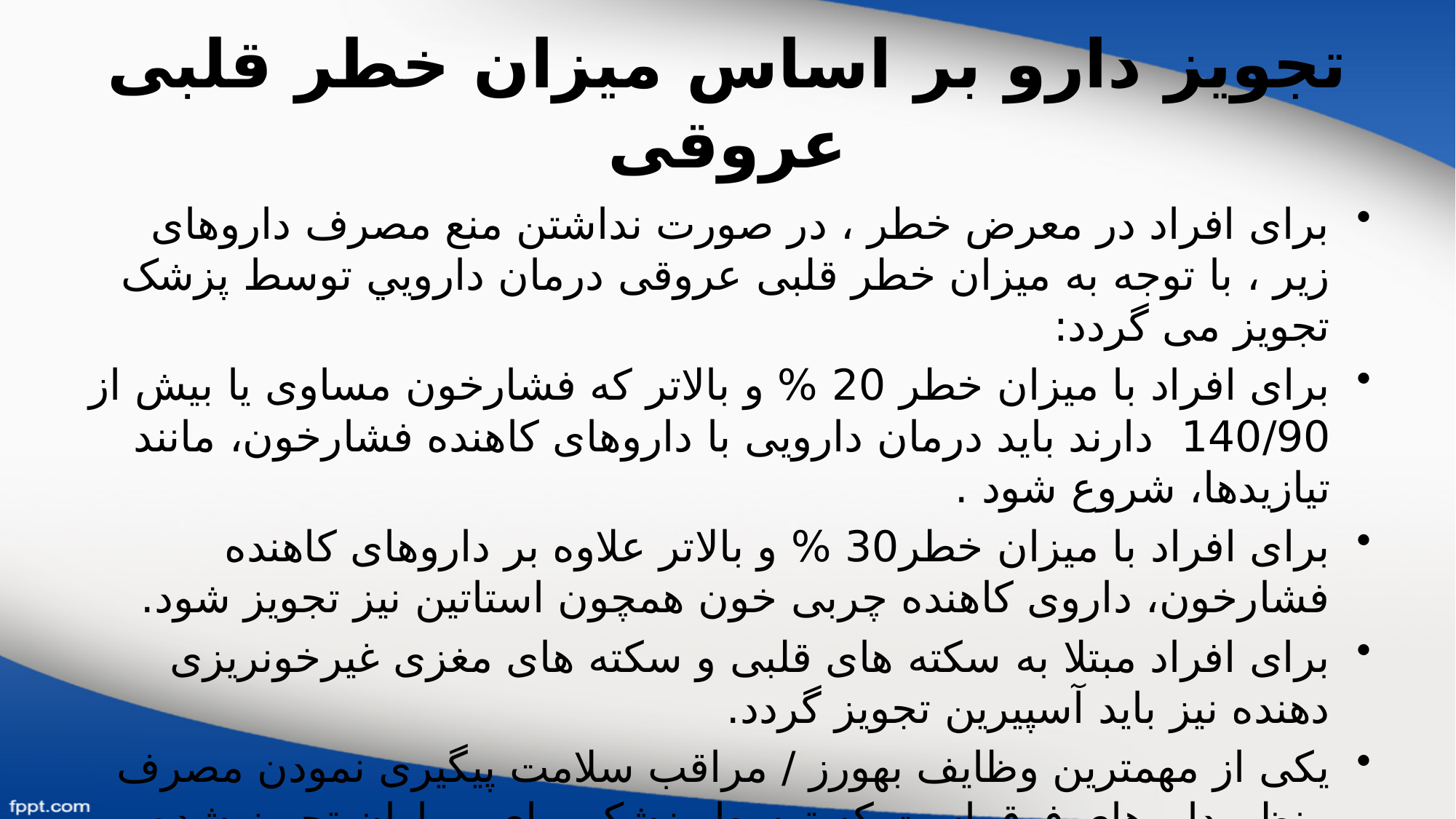

# تجویز دارو بر اساس میزان خطر قلبی عروقی
برای افراد در معرض خطر ، در صورت نداشتن منع مصرف داروهای زیر ، با توجه به میزان خطر قلبی عروقی درمان دارويي توسط پزشک تجویز می گردد:
برای افراد با میزان خطر 20 % و بالاتر که فشارخون مساوی یا بیش از 140/90  دارند بايد درمان دارویی با داروهای کاهنده فشارخون، مانند تیازیدها، شروع شود .
برای افراد با میزان خطر30 % و بالاتر علاوه بر داروهای کاهنده فشارخون، داروی کاهنده چربی خون همچون استاتین نیز تجویز شود.
برای افراد مبتلا به سکته های قلبی و سکته های مغزی غیرخونریزی دهنده نیز باید آسپیرین تجویز گردد.
یکی از مهمترین وظایف بهورز / مراقب سلامت پیگیری نمودن مصرف منظم داروهای فوق است که توسط پزشک برای بیماران تجویز شده است.